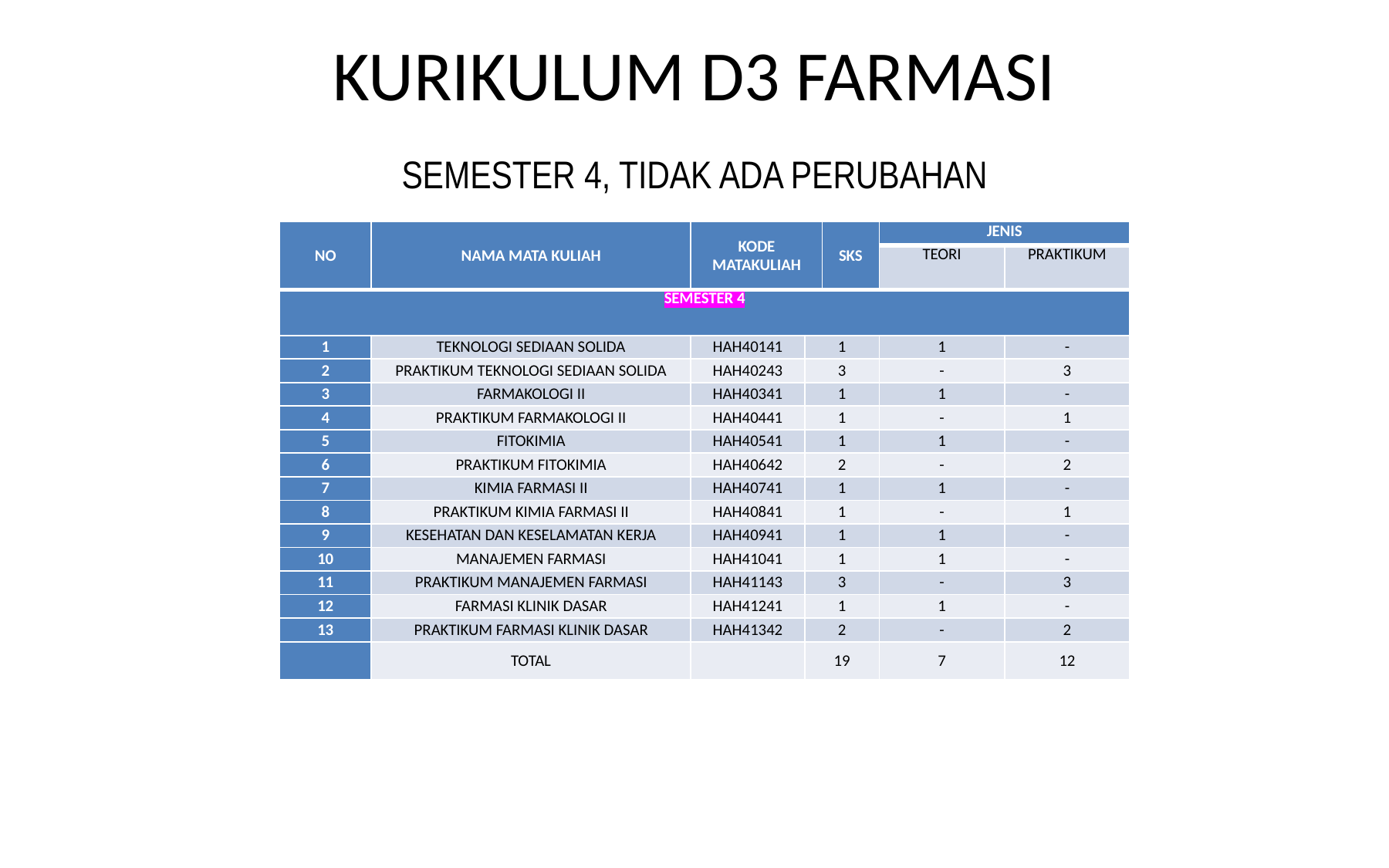

KURIKULUM D3 FARMASI
SEMESTER 4, TIDAK ADA PERUBAHAN
| NO | NAMA MATA KULIAH | KODE MATAKULIAH |  | SKS | JENIS |  |
| --- | --- | --- | --- | --- | --- | --- |
|  |  |  |  |  | TEORI | PRAKTIKUM |
| SEMESTER 4 |  |  |  |  |  |  |
| 1 | TEKNOLOGI SEDIAAN SOLIDA | HAH40141 | 1 |  | 1 | - |
| 2 | PRAKTIKUM TEKNOLOGI SEDIAAN SOLIDA | HAH40243 | 3 |  | - | 3 |
| 3 | FARMAKOLOGI II | HAH40341 | 1 |  | 1 | - |
| 4 | PRAKTIKUM FARMAKOLOGI II | HAH40441 | 1 |  | - | 1 |
| 5 | FITOKIMIA | HAH40541 | 1 |  | 1 | - |
| 6 | PRAKTIKUM FITOKIMIA | HAH40642 | 2 |  | - | 2 |
| 7 | KIMIA FARMASI II | HAH40741 | 1 |  | 1 | - |
| 8 | PRAKTIKUM KIMIA FARMASI II | HAH40841 | 1 |  | - | 1 |
| 9 | KESEHATAN DAN KESELAMATAN KERJA | HAH40941 | 1 |  | 1 | - |
| 10 | MANAJEMEN FARMASI | HAH41041 | 1 |  | 1 | - |
| 11 | PRAKTIKUM MANAJEMEN FARMASI | HAH41143 | 3 |  | - | 3 |
| 12 | FARMASI KLINIK DASAR | HAH41241 | 1 |  | 1 | - |
| 13 | PRAKTIKUM FARMASI KLINIK DASAR | HAH41342 | 2 |  | - | 2 |
|  | TOTAL |  | 19 |  | 7 | 12 |